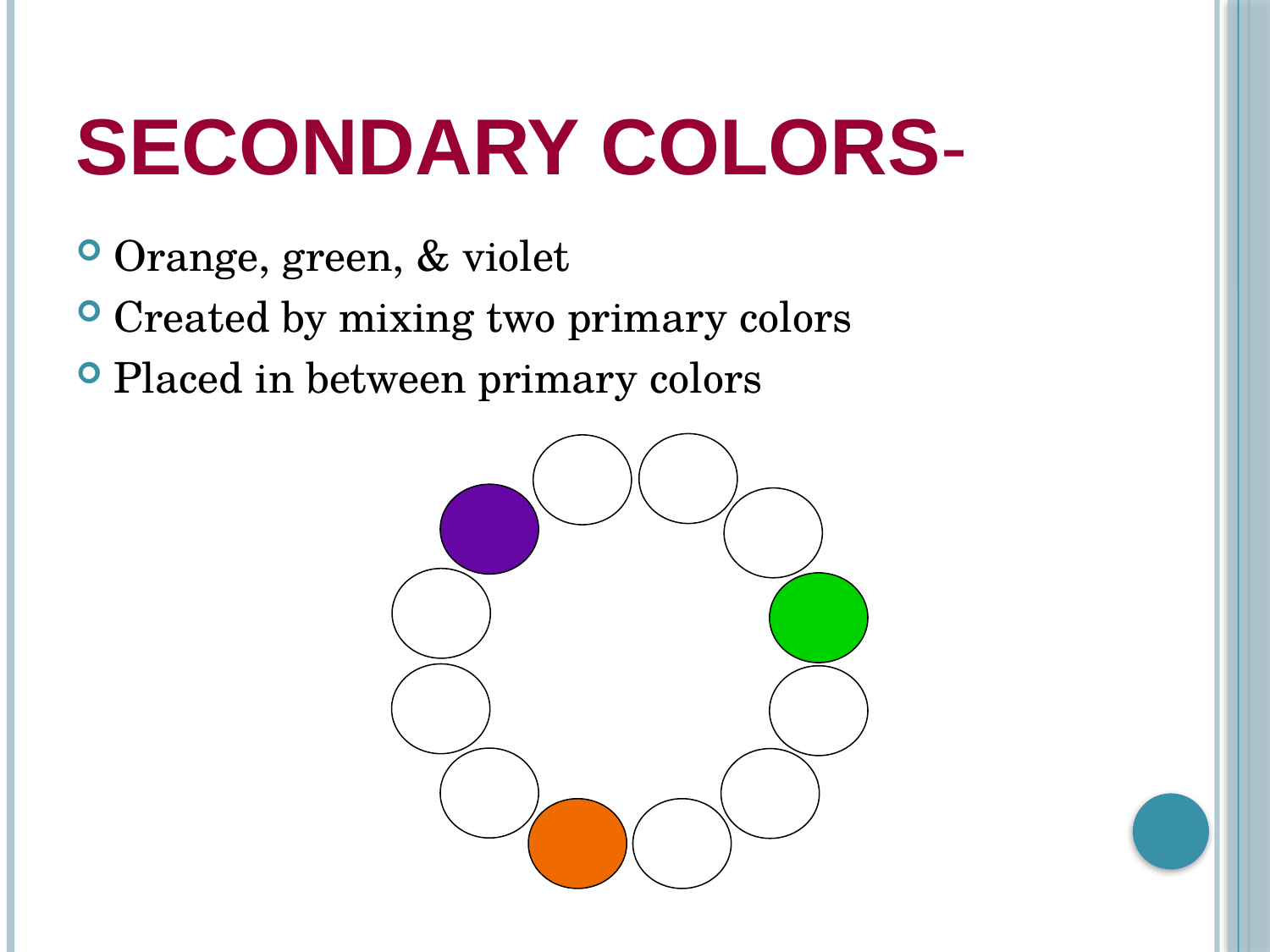

# Secondary colors-
Orange, green, & violet
Created by mixing two primary colors
Placed in between primary colors